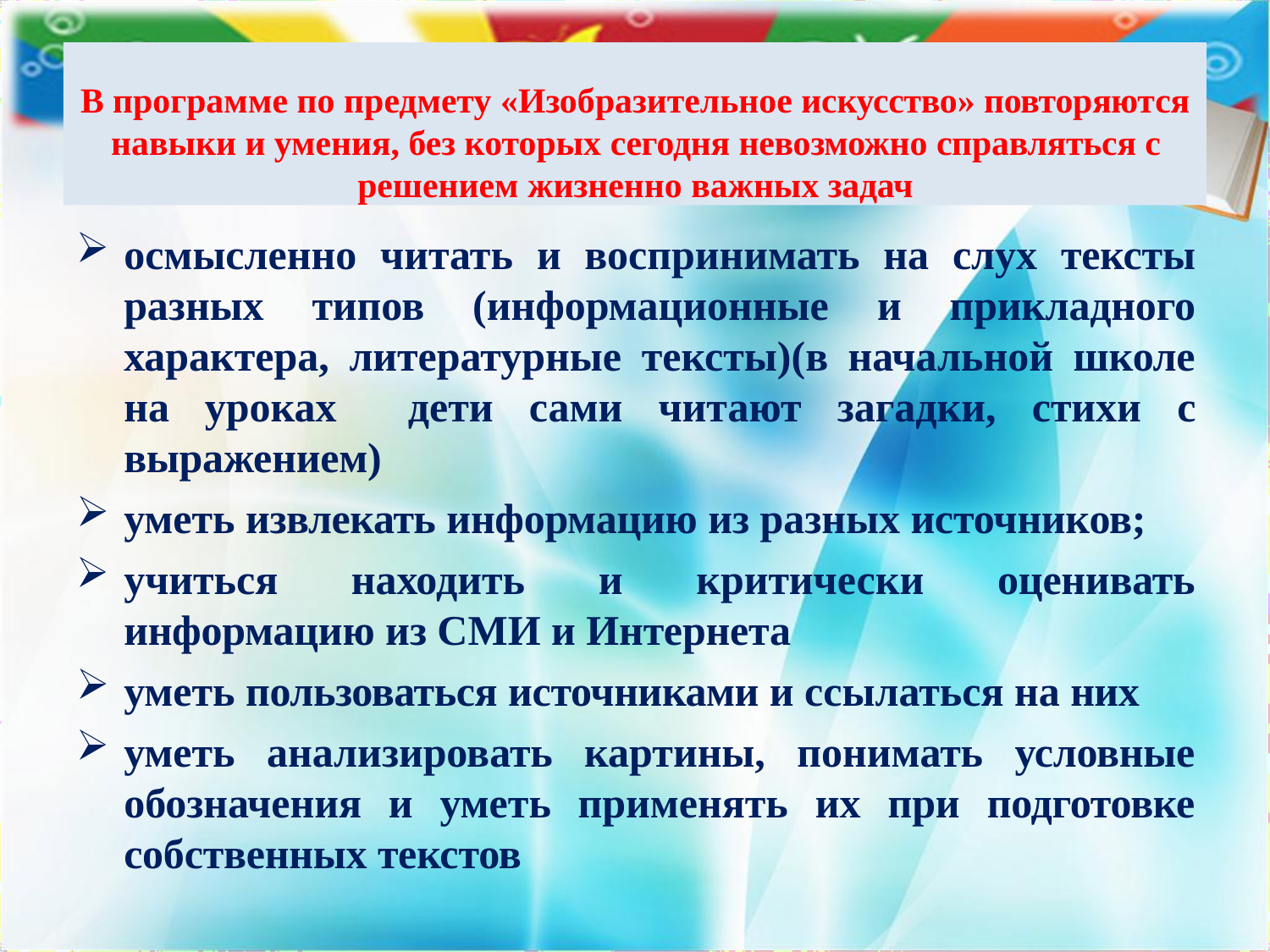

В программе по предмету «Изобразительное искусство» повторяются
навыки и умения, без которых сегодня невозможно справляться с решением жизненно важных задач
осмысленно  читать  и  воспринимать  на  слух  тексты разных   типов   (информационные   и   прикладного характера, литературные тексты)(в начальной школе на  уроках    дети  сами  читают  загадки,  стихи  с выражением)
уметь извлекать информацию из разных источников;
учиться    находить    и    критически    оценивать информацию из СМИ и Интернета
уметь пользоваться источниками и ссылаться на них
уметь  анализировать  картины,  понимать  условные обозначения  и  уметь  применять  их  при  подготовке собственных текстов